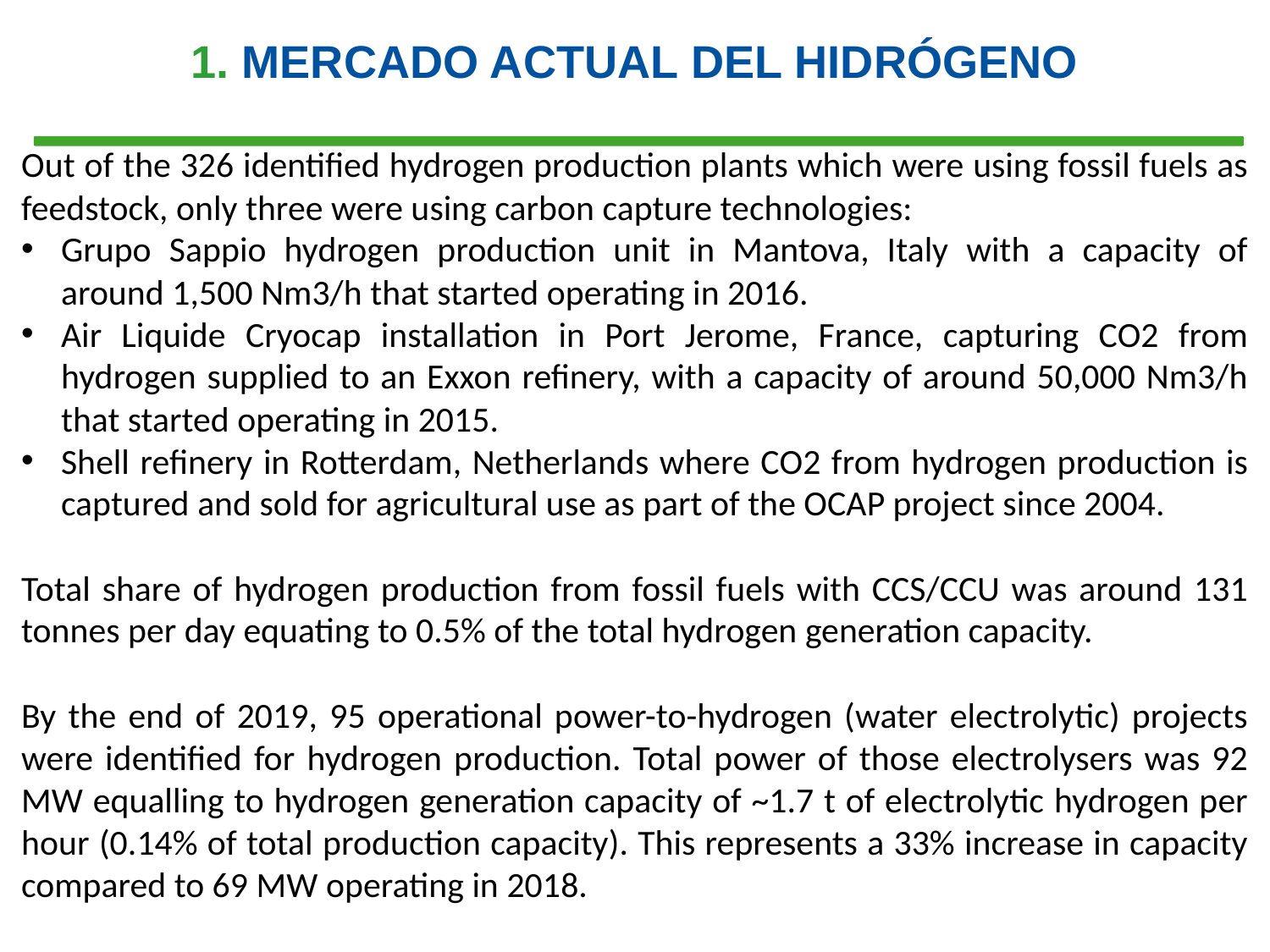

1. MERCADO ACTUAL DEL HIDRÓGENO
Out of the 326 identified hydrogen production plants which were using fossil fuels as feedstock, only three were using carbon capture technologies:
Grupo Sappio hydrogen production unit in Mantova, Italy with a capacity of around 1,500 Nm3/h that started operating in 2016.
Air Liquide Cryocap installation in Port Jerome, France, capturing CO2 from hydrogen supplied to an Exxon refinery, with a capacity of around 50,000 Nm3/h that started operating in 2015.
Shell refinery in Rotterdam, Netherlands where CO2 from hydrogen production is captured and sold for agricultural use as part of the OCAP project since 2004.

Total share of hydrogen production from fossil fuels with CCS/CCU was around 131 tonnes per day equating to 0.5% of the total hydrogen generation capacity.

By the end of 2019, 95 operational power-to-hydrogen (water electrolytic) projects were identified for hydrogen production. Total power of those electrolysers was 92 MW equalling to hydrogen generation capacity of ~1.7 t of electrolytic hydrogen per hour (0.14% of total production capacity). This represents a 33% increase in capacity compared to 69 MW operating in 2018.